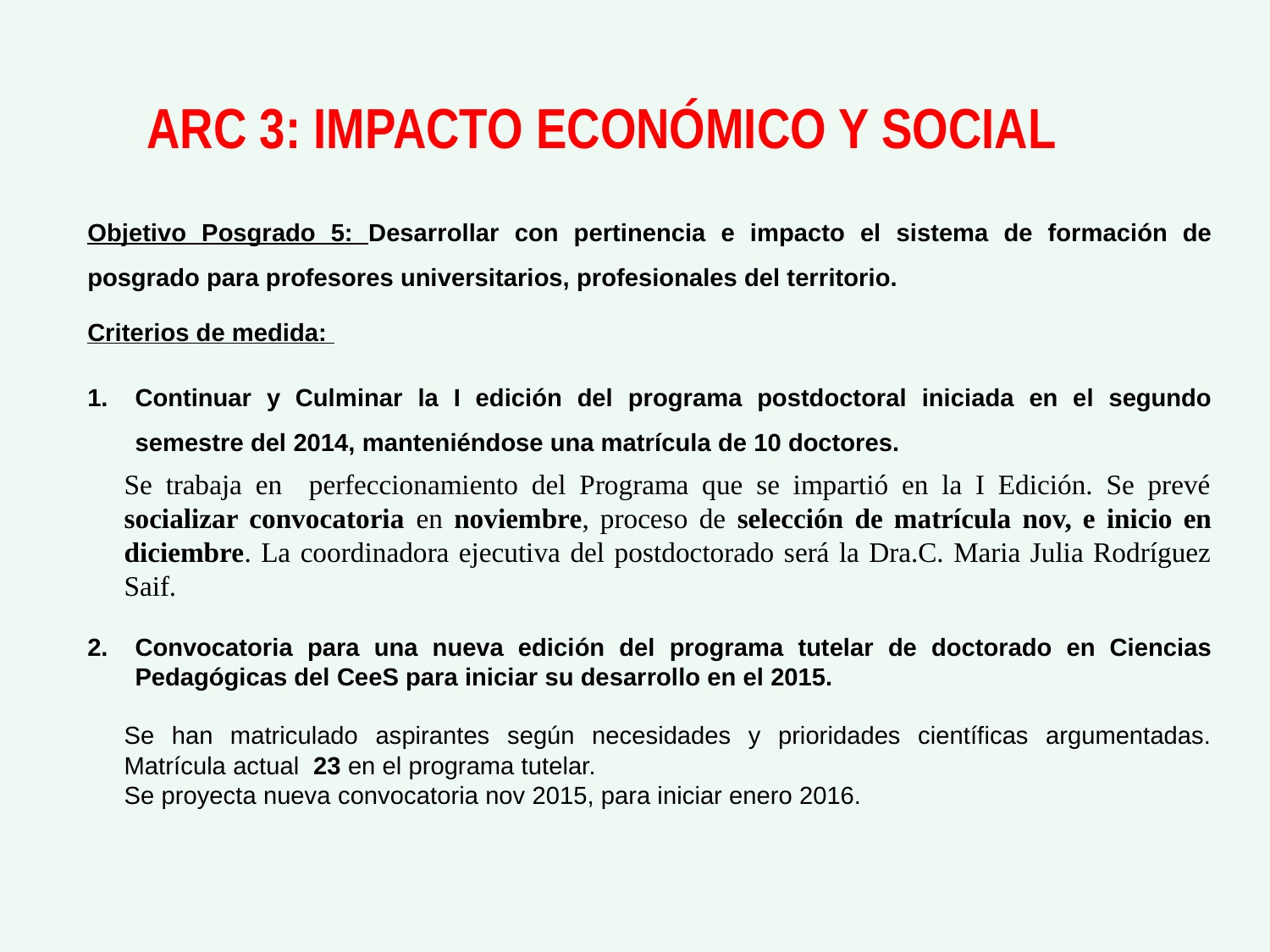

ARC 3: IMPACTO ECONÓMICO Y SOCIAL
Objetivo Posgrado 5: Desarrollar con pertinencia e impacto el sistema de formación de posgrado para profesores universitarios, profesionales del territorio.
Criterios de medida:
Continuar y Culminar la I edición del programa postdoctoral iniciada en el segundo semestre del 2014, manteniéndose una matrícula de 10 doctores.
Se trabaja en  perfeccionamiento del Programa que se impartió en la I Edición. Se prevé socializar convocatoria en noviembre, proceso de selección de matrícula nov, e inicio en diciembre. La coordinadora ejecutiva del postdoctorado será la Dra.C. Maria Julia Rodríguez Saif.

Convocatoria para una nueva edición del programa tutelar de doctorado en Ciencias Pedagógicas del CeeS para iniciar su desarrollo en el 2015.

Se han matriculado aspirantes según necesidades y prioridades científicas argumentadas. Matrícula actual  23 en el programa tutelar.
Se proyecta nueva convocatoria nov 2015, para iniciar enero 2016.